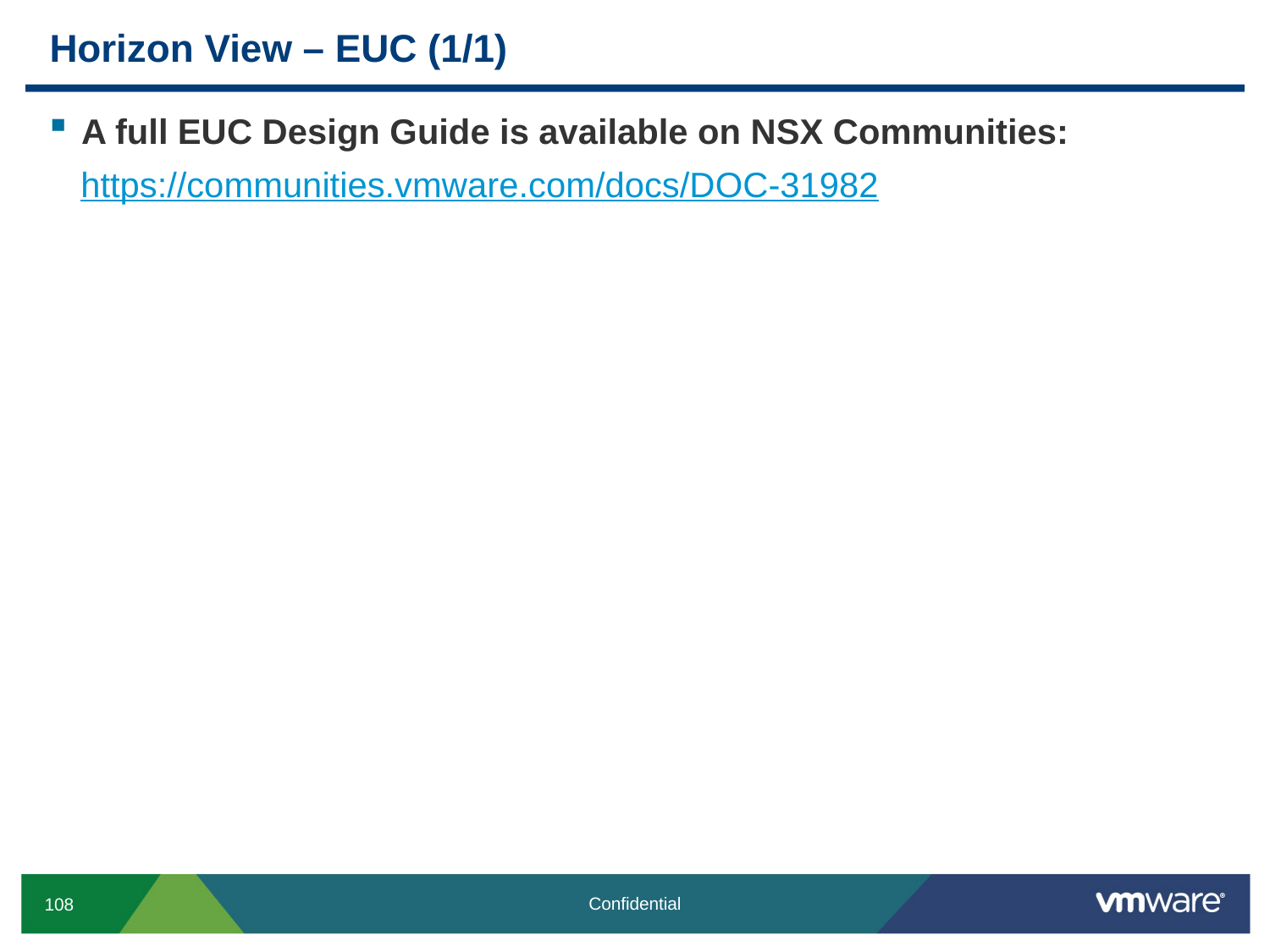

# Horizon View – EUC (1/1)
A full EUC Design Guide is available on NSX Communities:
https://communities.vmware.com/docs/DOC-31982